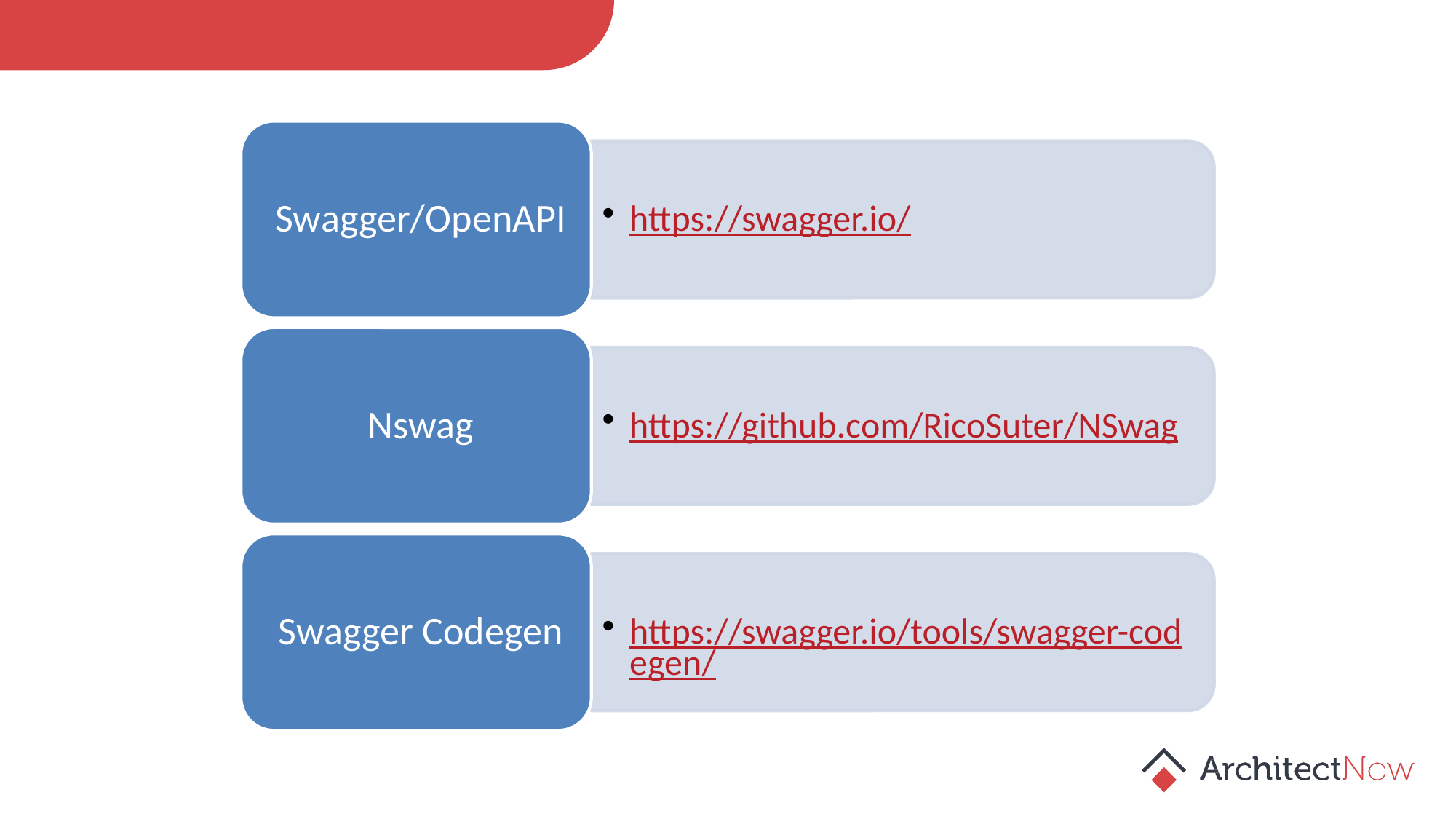

https://swagger.io/
Swagger/OpenAPI
https://github.com/RicoSuter/NSwag
Nswag
https://swagger.io/tools/swagger-codegen/
Swagger Codegen